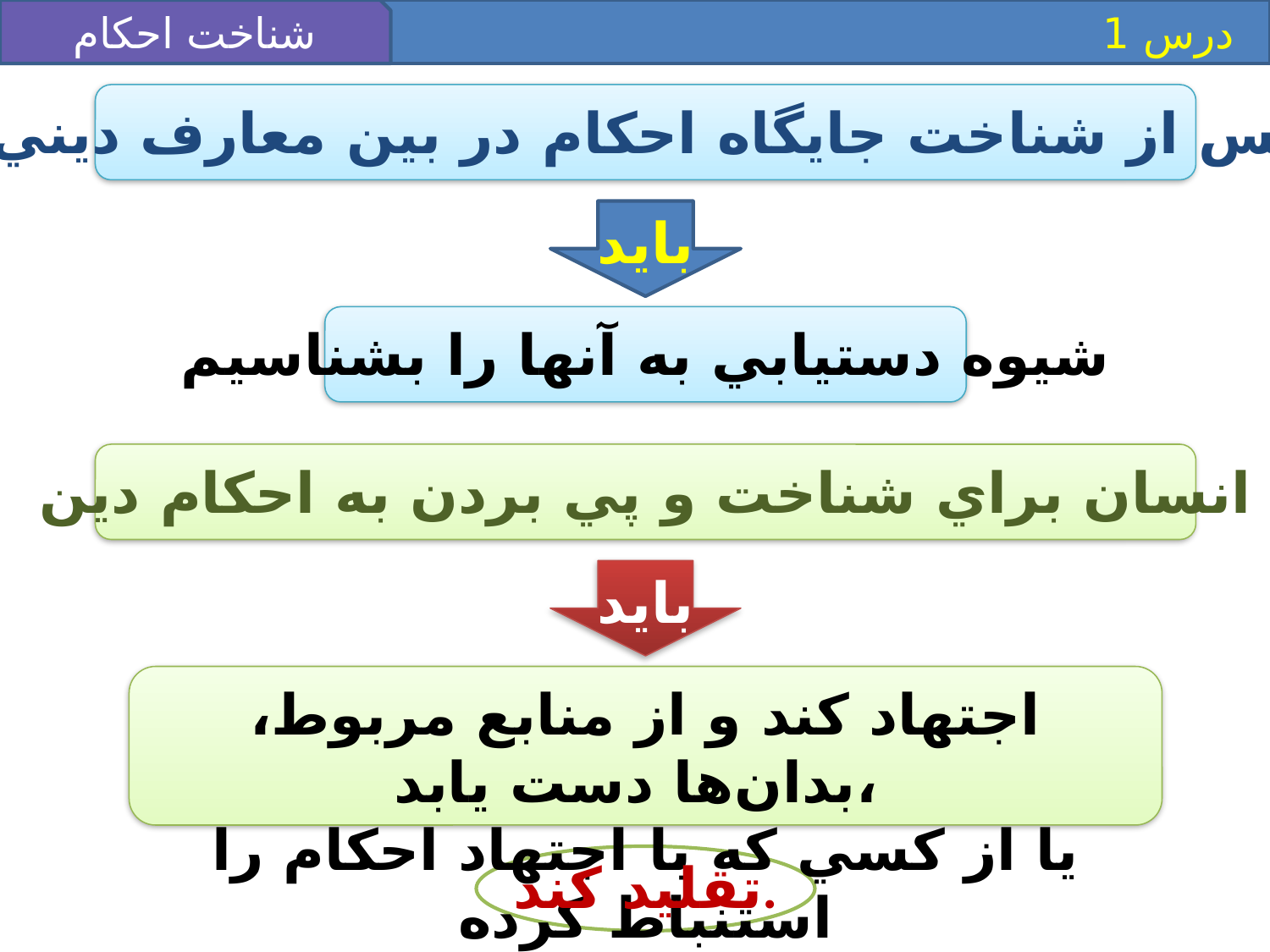

شناخت احکام
 درس 1

پس از شناخت جايگاه احکام در بين معارف ديني

بايد

شيوه دستيابي به آنها را بشناسيم

انسان براي شناخت و پي بردن به احکام دين

بايد

اجتهاد کند و از منابع مربوط، بدان‌ها دست يابد،
يا از کسي که با اجتهاد احکام را استنباط کرده

تقليد کند.